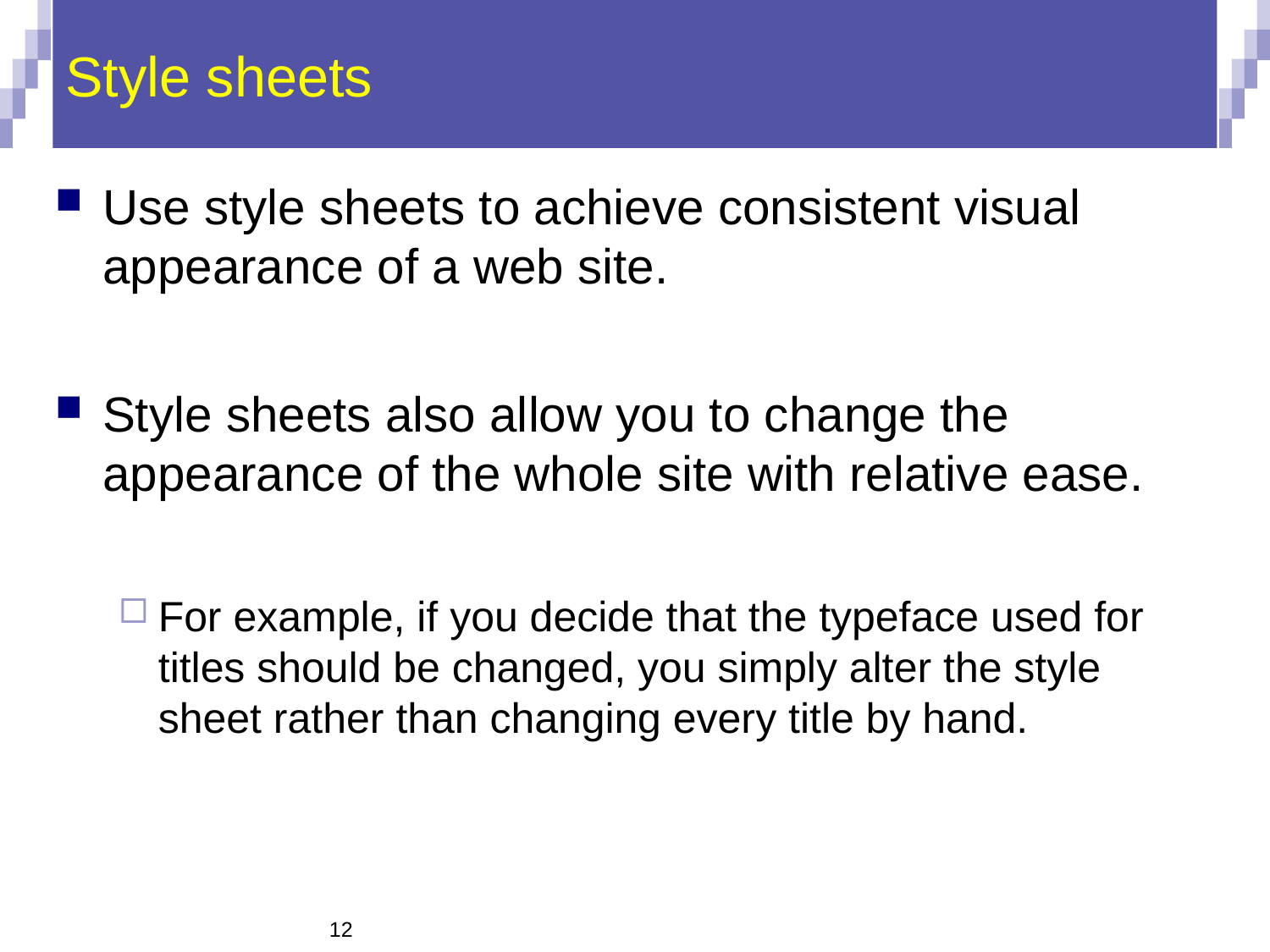

# Style sheets
Use style sheets to achieve consistent visual appearance of a web site.

Style sheets also allow you to change the appearance of the whole site with relative ease.

For example, if you decide that the typeface used for titles should be changed, you simply alter the style sheet rather than changing every title by hand.

12